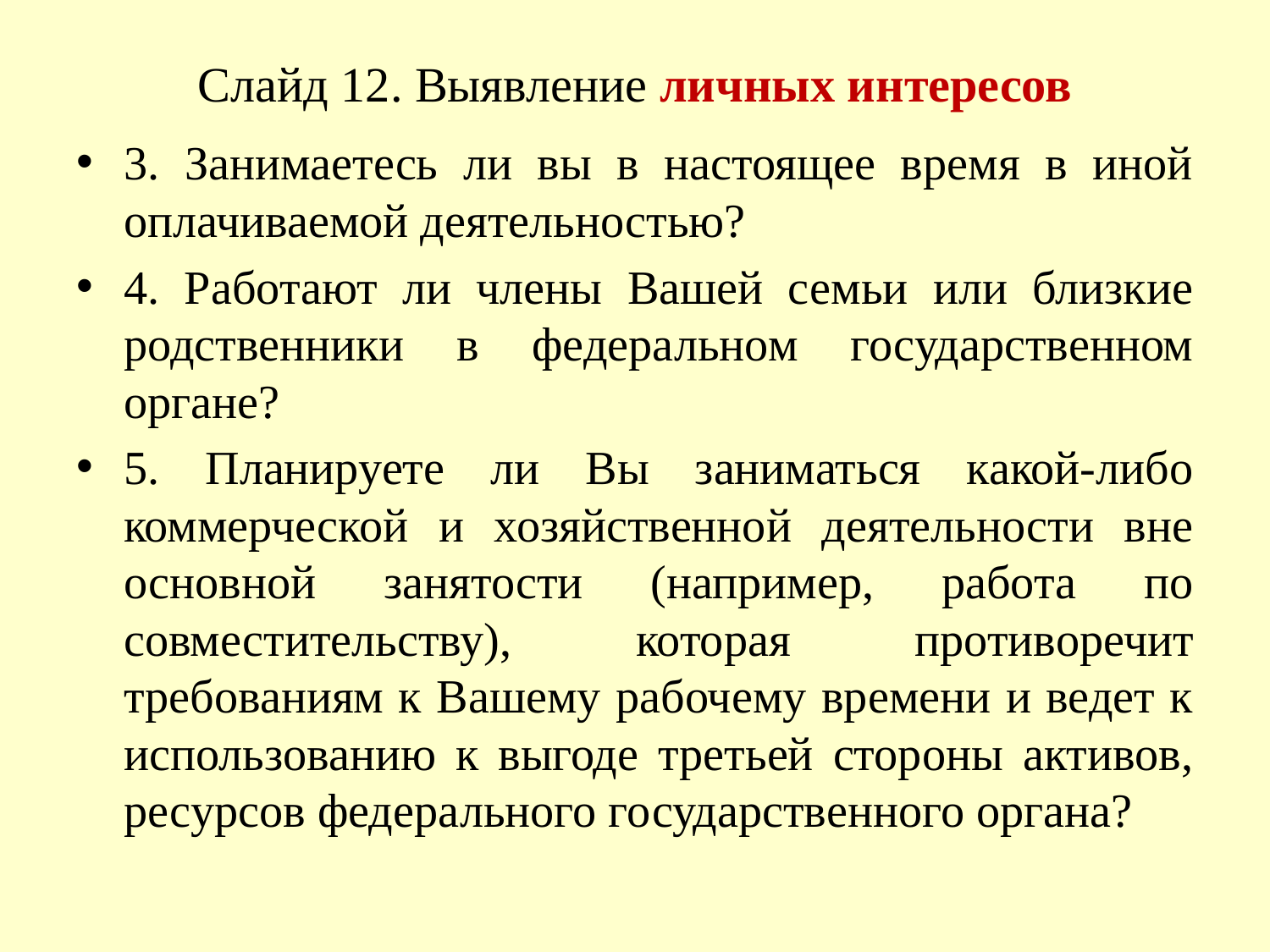

# Слайд 12. Выявление личных интересов
3. Занимаетесь ли вы в настоящее время в иной оплачиваемой деятельностью?
4. Работают ли члены Вашей семьи или близкие родственники в федеральном государственном органе?
5. Планируете ли Вы заниматься какой-либо коммерческой и хозяйственной деятельности вне основной занятости (например, работа по совместительству), которая противоречит требованиям к Вашему рабочему времени и ведет к использованию к выгоде третьей стороны активов, ресурсов федерального государственного органа?